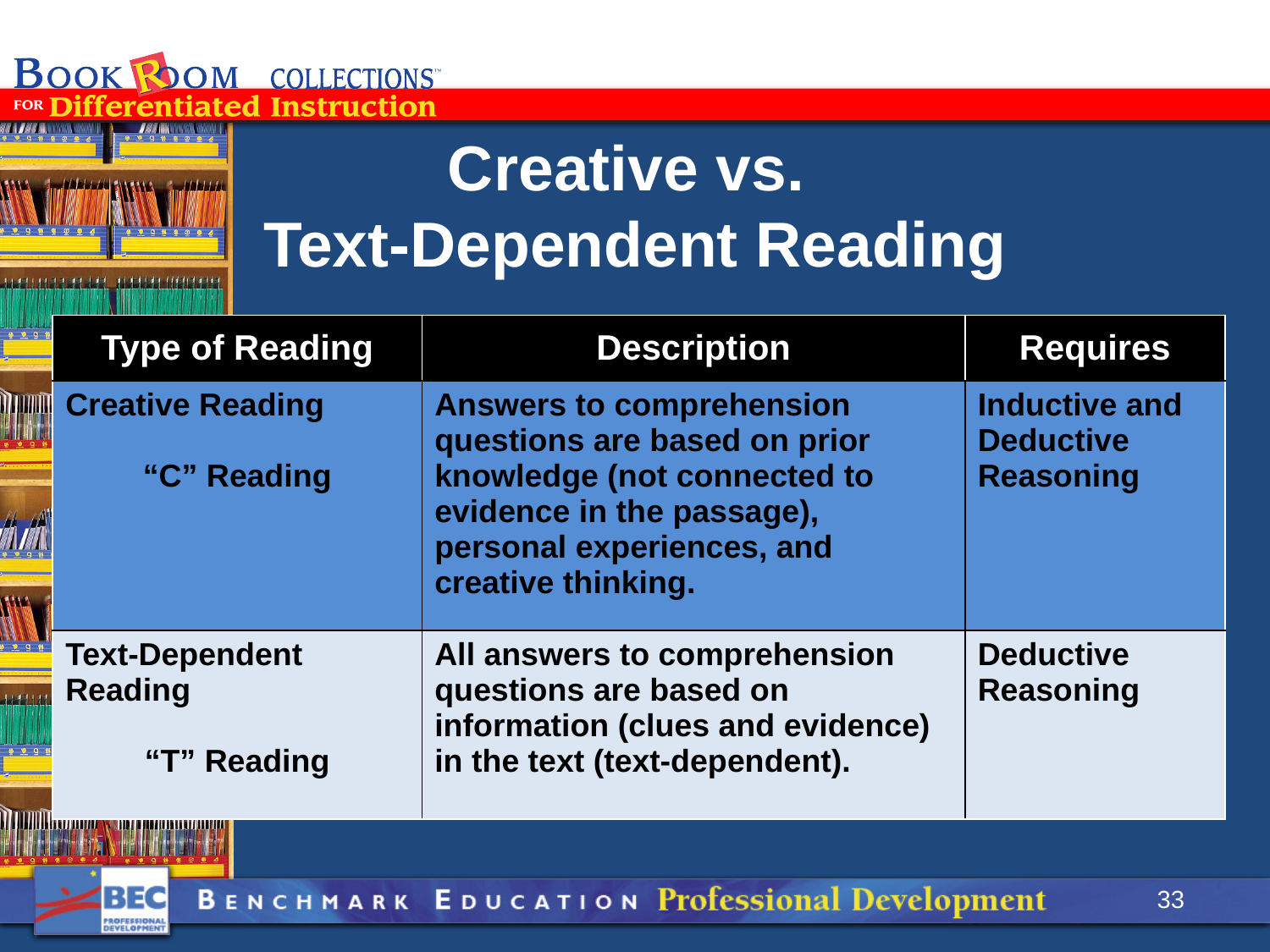

Creative vs.
Text-Dependent Reading
| Type of Reading | Description | Requires |
| --- | --- | --- |
| Creative Reading “C” Reading | Answers to comprehension questions are based on prior knowledge (not connected to evidence in the passage), personal experiences, and creative thinking. | Inductive and Deductive Reasoning |
| Text-Dependent Reading “T” Reading | All answers to comprehension questions are based on information (clues and evidence) in the text (text-dependent). | Deductive Reasoning |